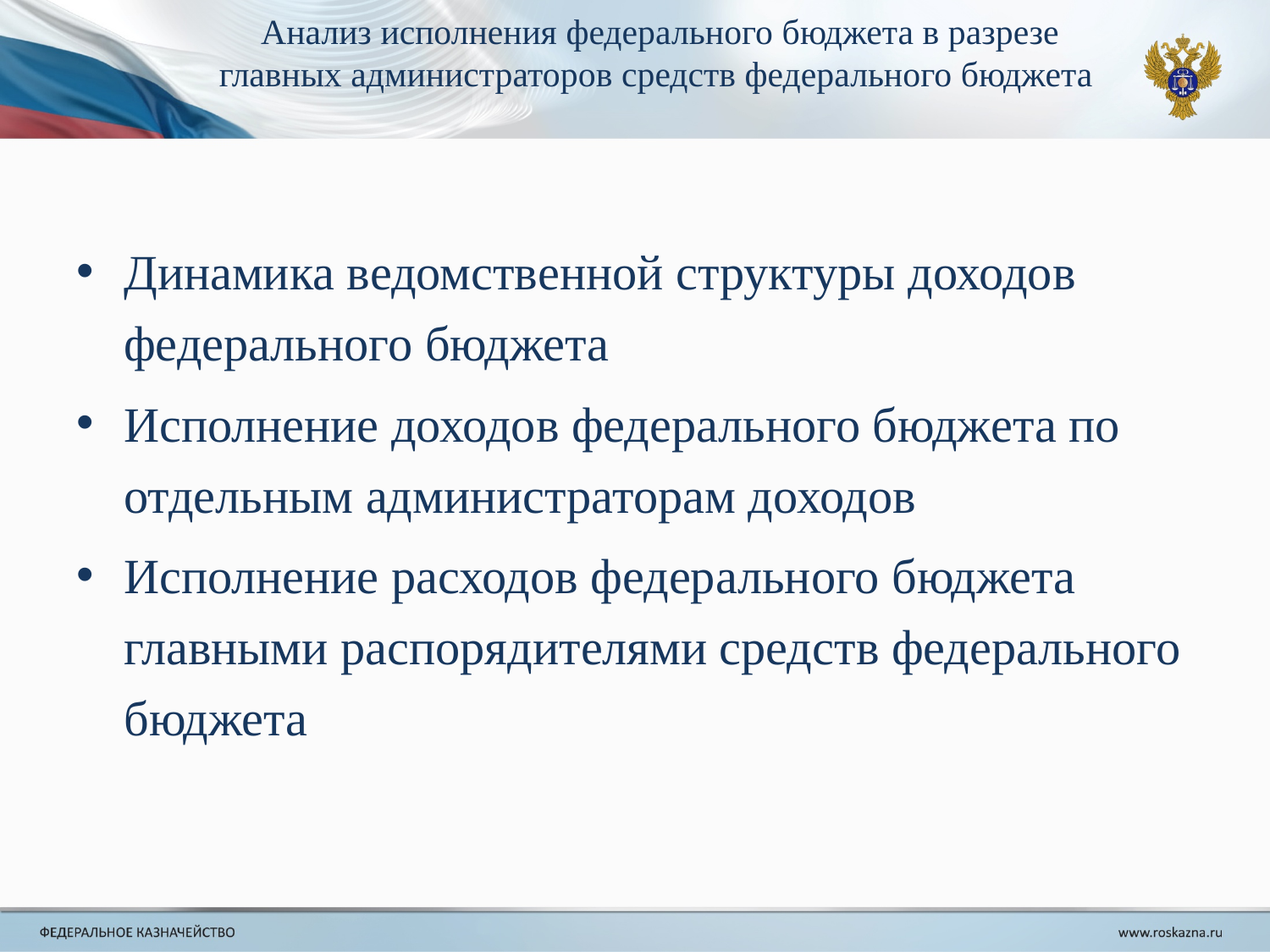

# Анализ исполнения федерального бюджета в разрезе главных администраторов средств федерального бюджета
Динамика ведомственной структуры доходов федерального бюджета
Исполнение доходов федерального бюджета по отдельным администраторам доходов
Исполнение расходов федерального бюджета главными распорядителями средств федерального бюджета